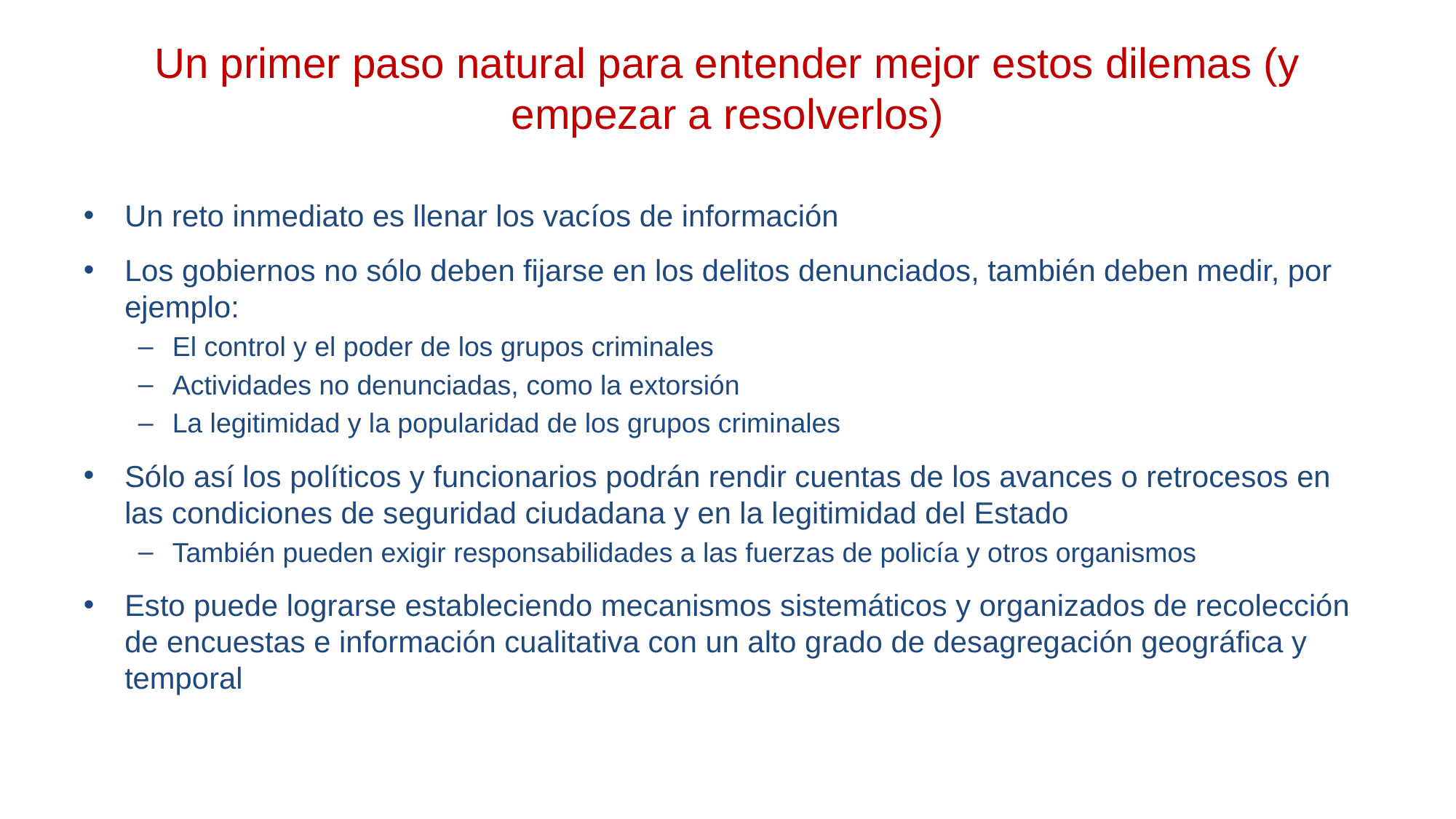

# Un primer paso natural para entender mejor estos dilemas (y empezar a resolverlos)
Un reto inmediato es llenar los vacíos de información
Los gobiernos no sólo deben fijarse en los delitos denunciados, también deben medir, por ejemplo:
El control y el poder de los grupos criminales
Actividades no denunciadas, como la extorsión
La legitimidad y la popularidad de los grupos criminales
Sólo así los políticos y funcionarios podrán rendir cuentas de los avances o retrocesos en las condiciones de seguridad ciudadana y en la legitimidad del Estado
También pueden exigir responsabilidades a las fuerzas de policía y otros organismos
Esto puede lograrse estableciendo mecanismos sistemáticos y organizados de recolección de encuestas e información cualitativa con un alto grado de desagregación geográfica y temporal